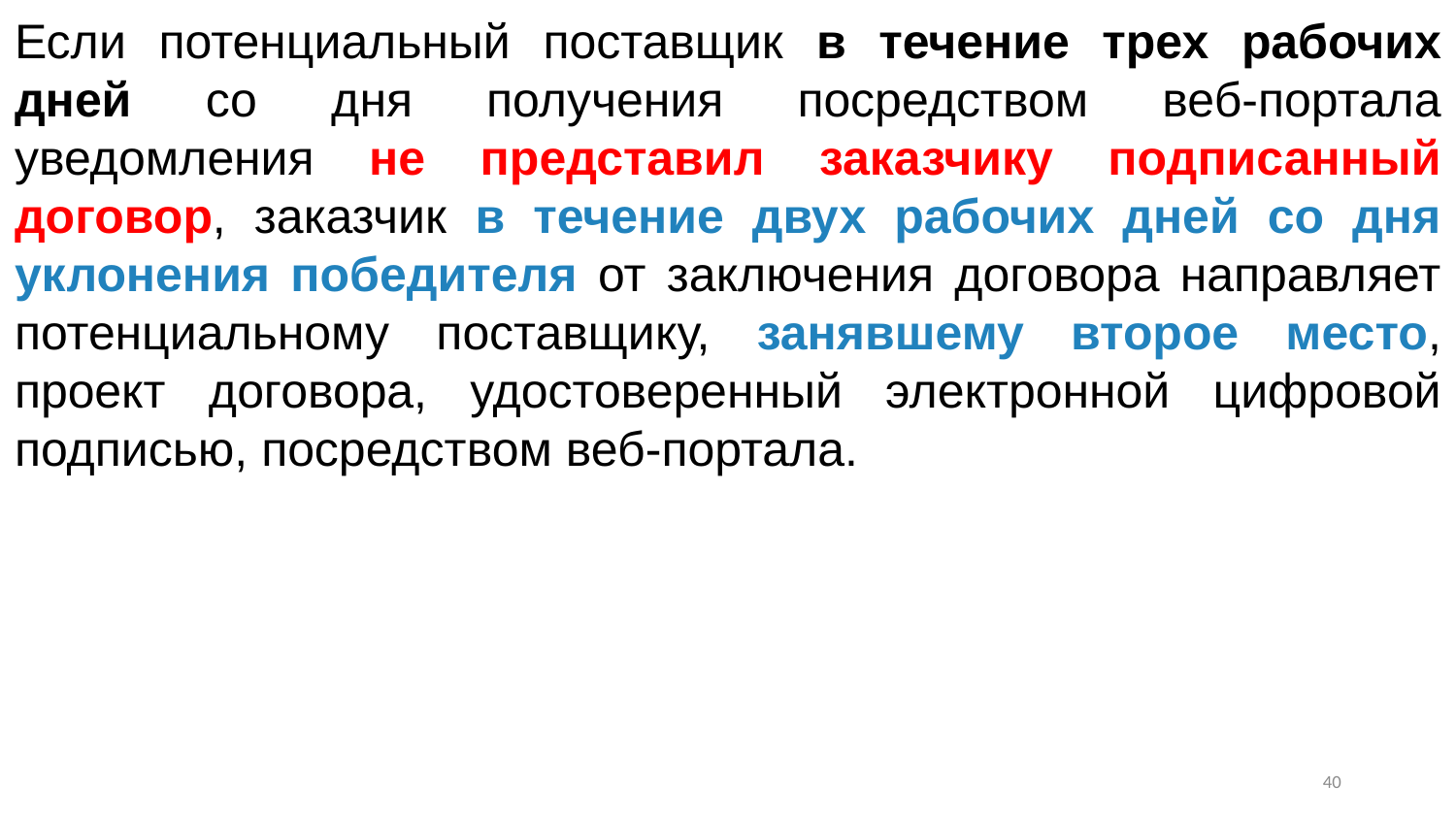

Если потенциальный поставщик в течение трех рабочих дней со дня получения посредством веб-портала уведомления не представил заказчику подписанный договор, заказчик в течение двух рабочих дней со дня уклонения победителя от заключения договора направляет потенциальному поставщику, занявшему второе место, проект договора, удостоверенный электронной цифровой подписью, посредством веб-портала.
40